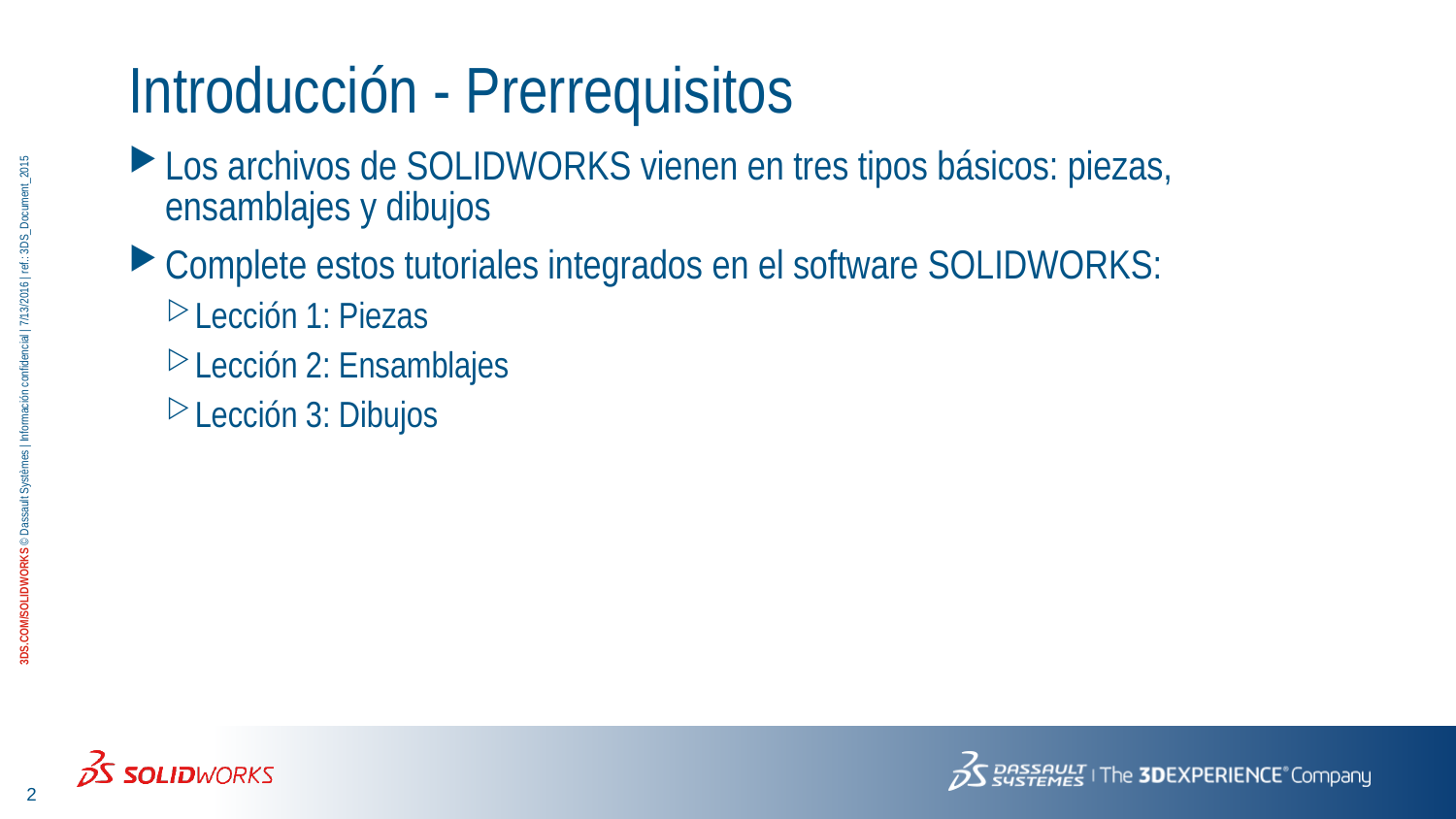

# Introducción - Prerrequisitos
Los archivos de SOLIDWORKS vienen en tres tipos básicos: piezas, ensamblajes y dibujos
Complete estos tutoriales integrados en el software SOLIDWORKS:
Lección 1: Piezas
Lección 2: Ensamblajes
Lección 3: Dibujos